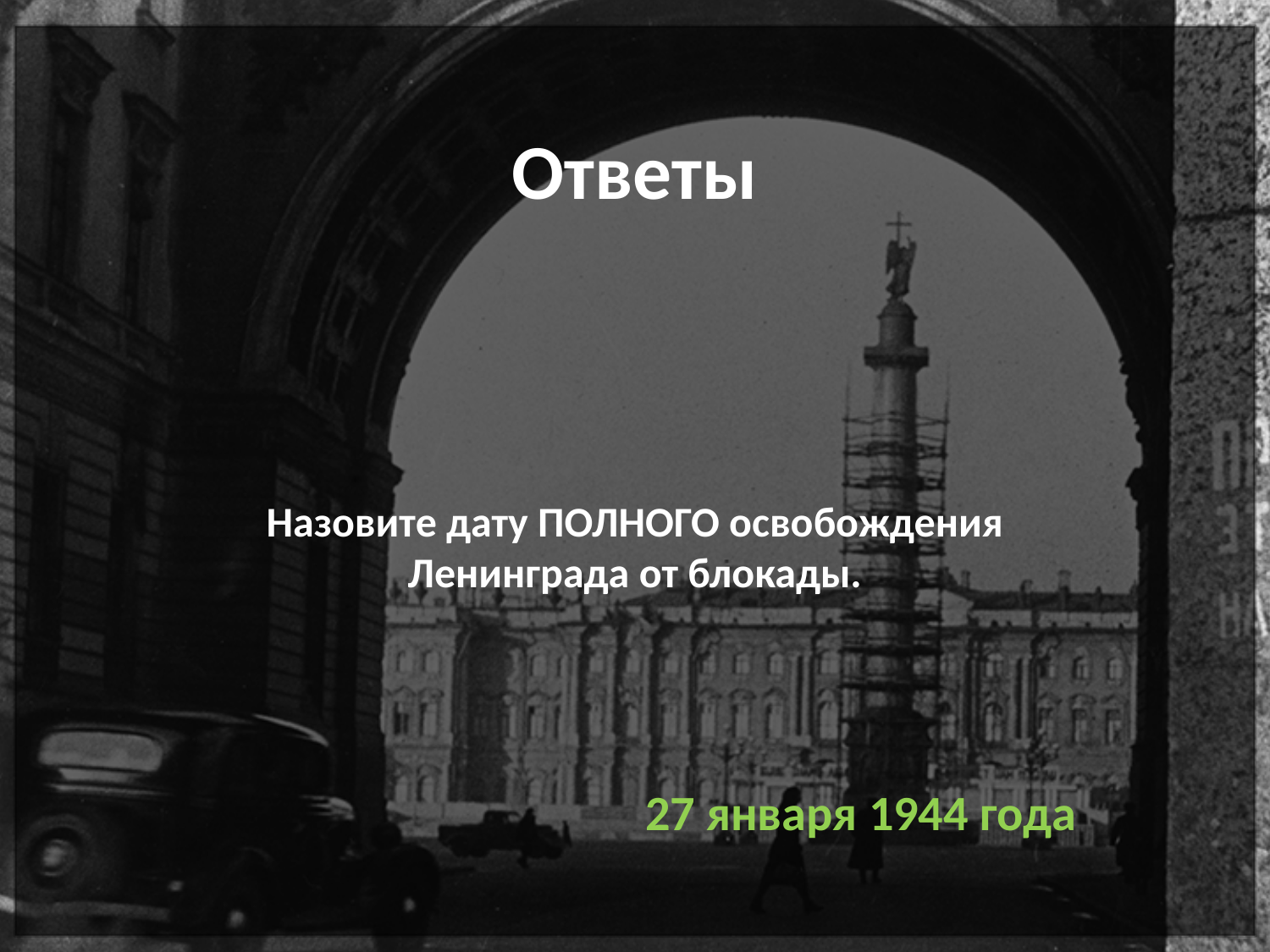

Ответы
Назовите дату ПОЛНОГО освобождения Ленинграда от блокады.
27 января 1944 года